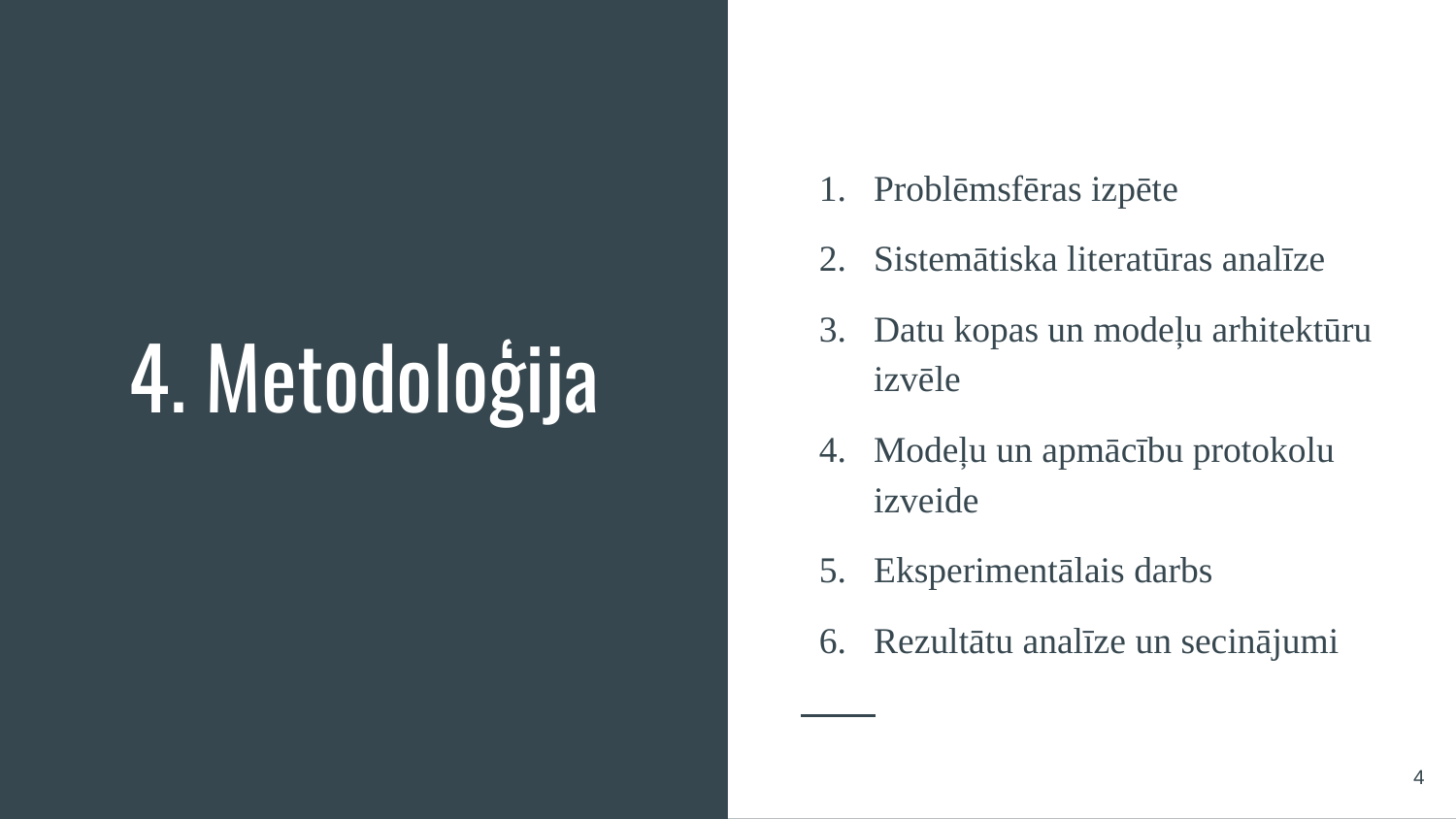

Problēmsfēras izpēte
Sistemātiska literatūras analīze
Datu kopas un modeļu arhitektūru izvēle
Modeļu un apmācību protokolu izveide
Eksperimentālais darbs
Rezultātu analīze un secinājumi
# 4. Metodoloģija

4